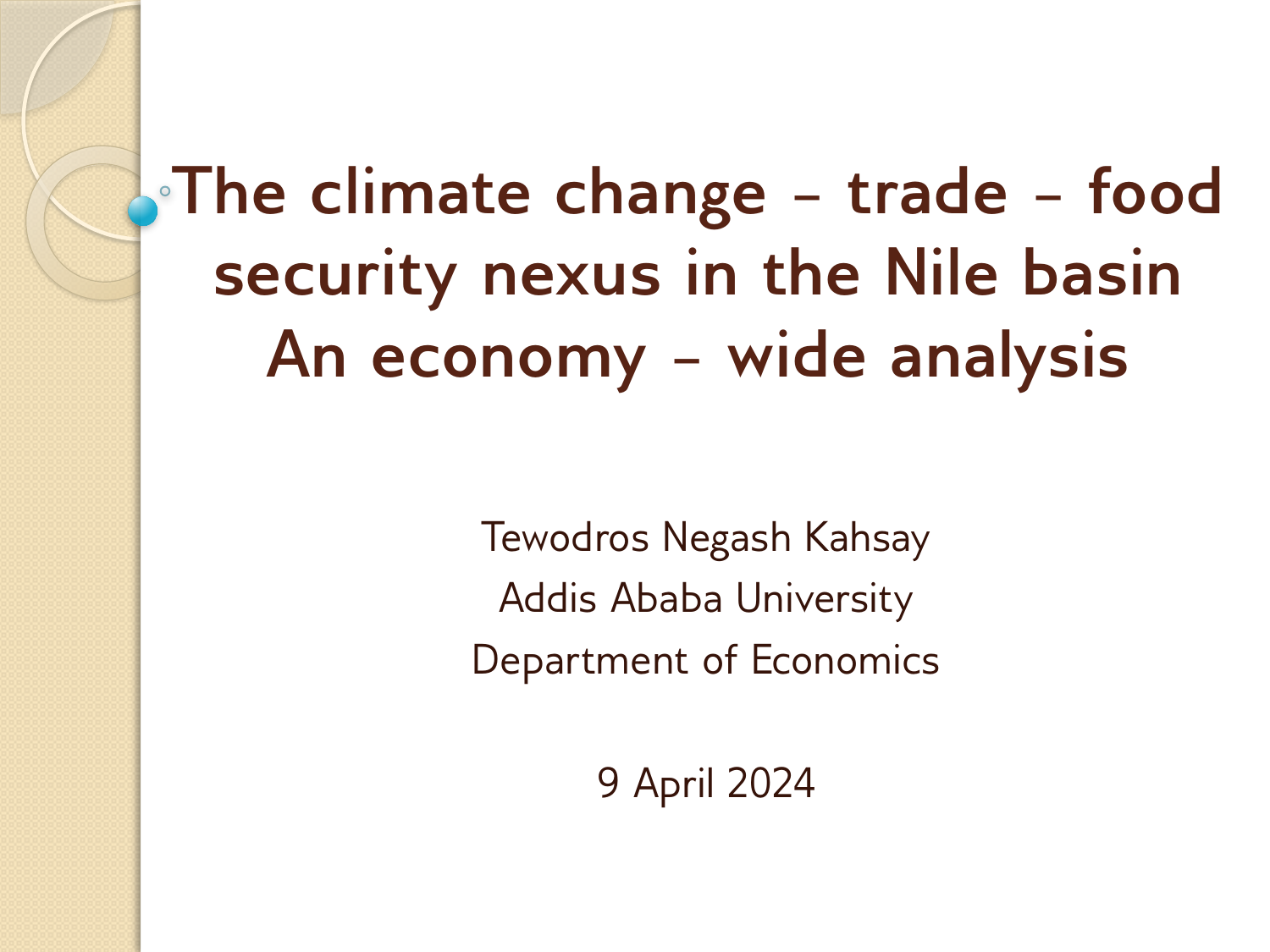

# The climate change – trade – food security nexus in the Nile basin An economy – wide analysis
Tewodros Negash Kahsay
Addis Ababa University
Department of Economics

9 April 2024